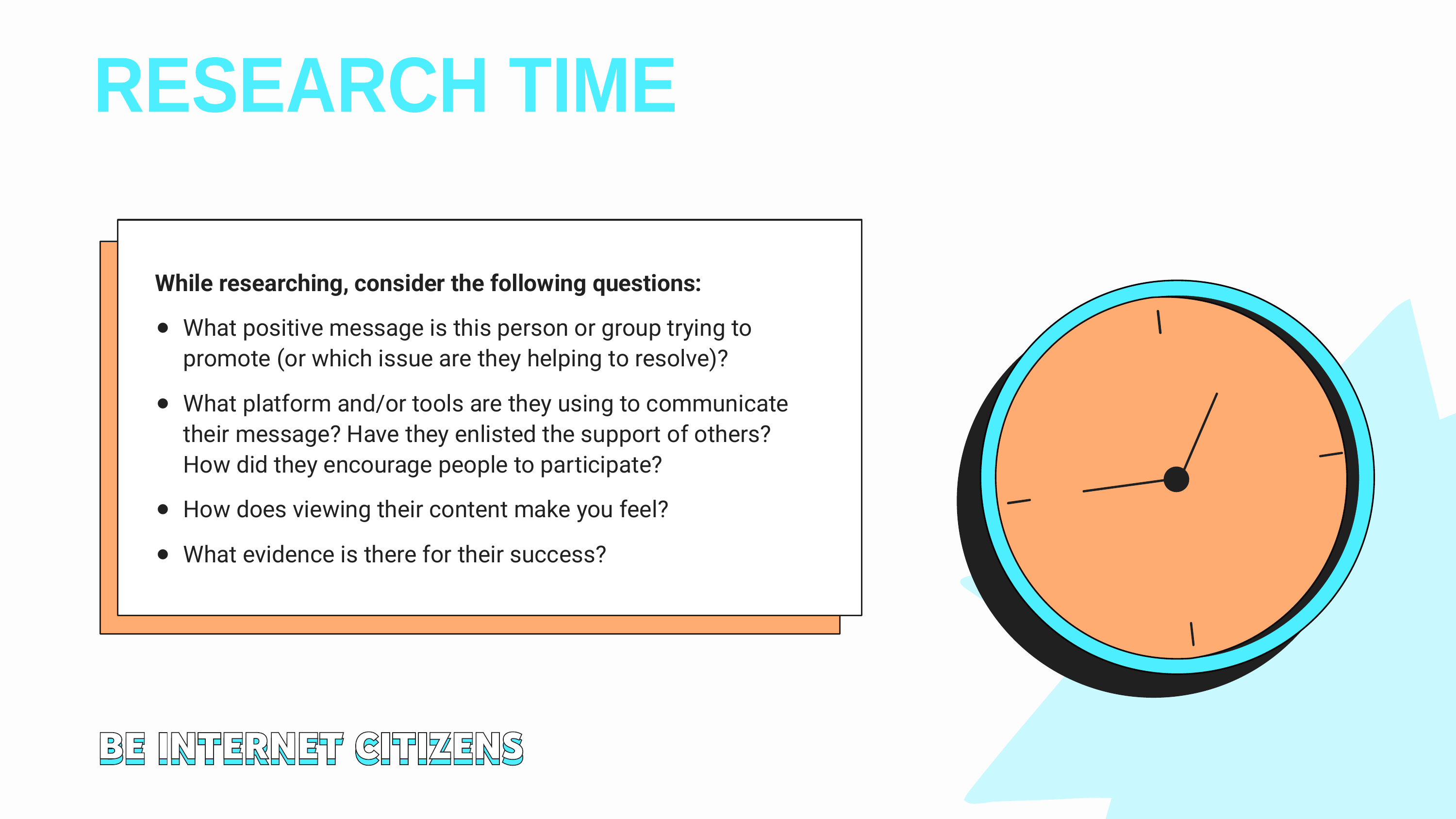

RESEARCH TIME

While researching, consider the following questions:
What positive message is this person or group trying to promote (or which issue are they helping to resolve)?
What platform and/or tools are they using to communicate their message? Have they enlisted the support of others? How did they encourage people to participate?
How does viewing their content make you feel?
What evidence is there for their success?